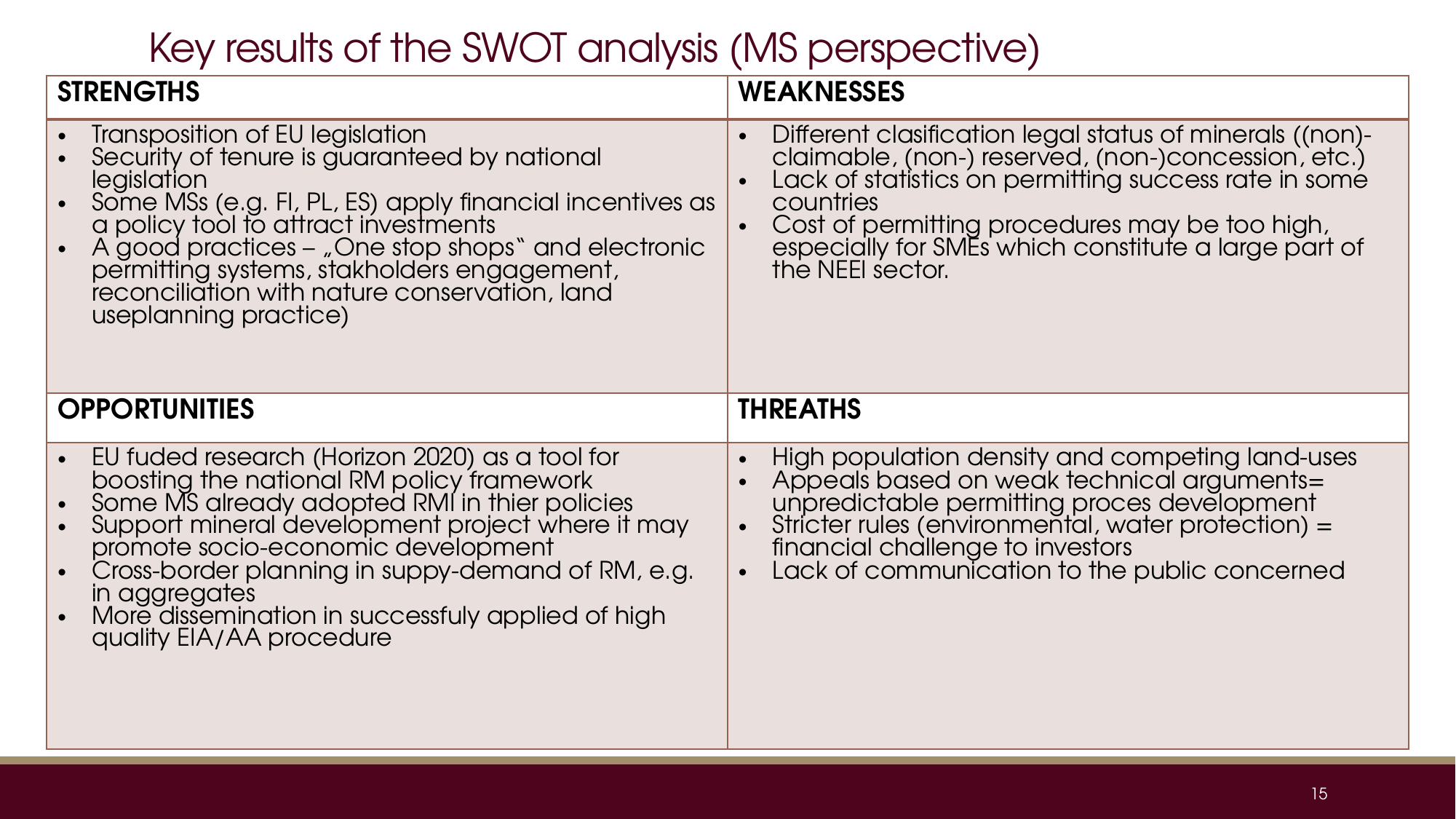

# Key results of the SWOT analysis (MS perspective)
| STRENGTHS | WEAKNESSES |
| --- | --- |
| Transposition of EU legislation Security of tenure is guaranteed by national legislation Some MSs (e.g. FI, PL, ES) apply financial incentives as a policy tool to attract investments A good practices – „One stop shops“ and electronic permitting systems, stakholders engagement, reconciliation with nature conservation, land useplanning practice) | Different clasification legal status of minerals ((non)-claimable, (non-) reserved, (non-)concession, etc.) Lack of statistics on permitting success rate in some countries Cost of permitting procedures may be too high, especially for SMEs which constitute a large part of the NEEI sector. |
| OPPORTUNITIES | THREATHS |
| EU fuded research (Horizon 2020) as a tool for boosting the national RM policy framework Some MS already adopted RMI in thier policies Support mineral development project where it may promote socio-economic development Cross-border planning in suppy-demand of RM, e.g. in aggregates More dissemination in successfuly applied of high quality EIA/AA procedure | High population density and competing land-uses Appeals based on weak technical arguments= unpredictable permitting proces development Stricter rules (environmental, water protection) = financial challenge to investors Lack of communication to the public concerned |
15